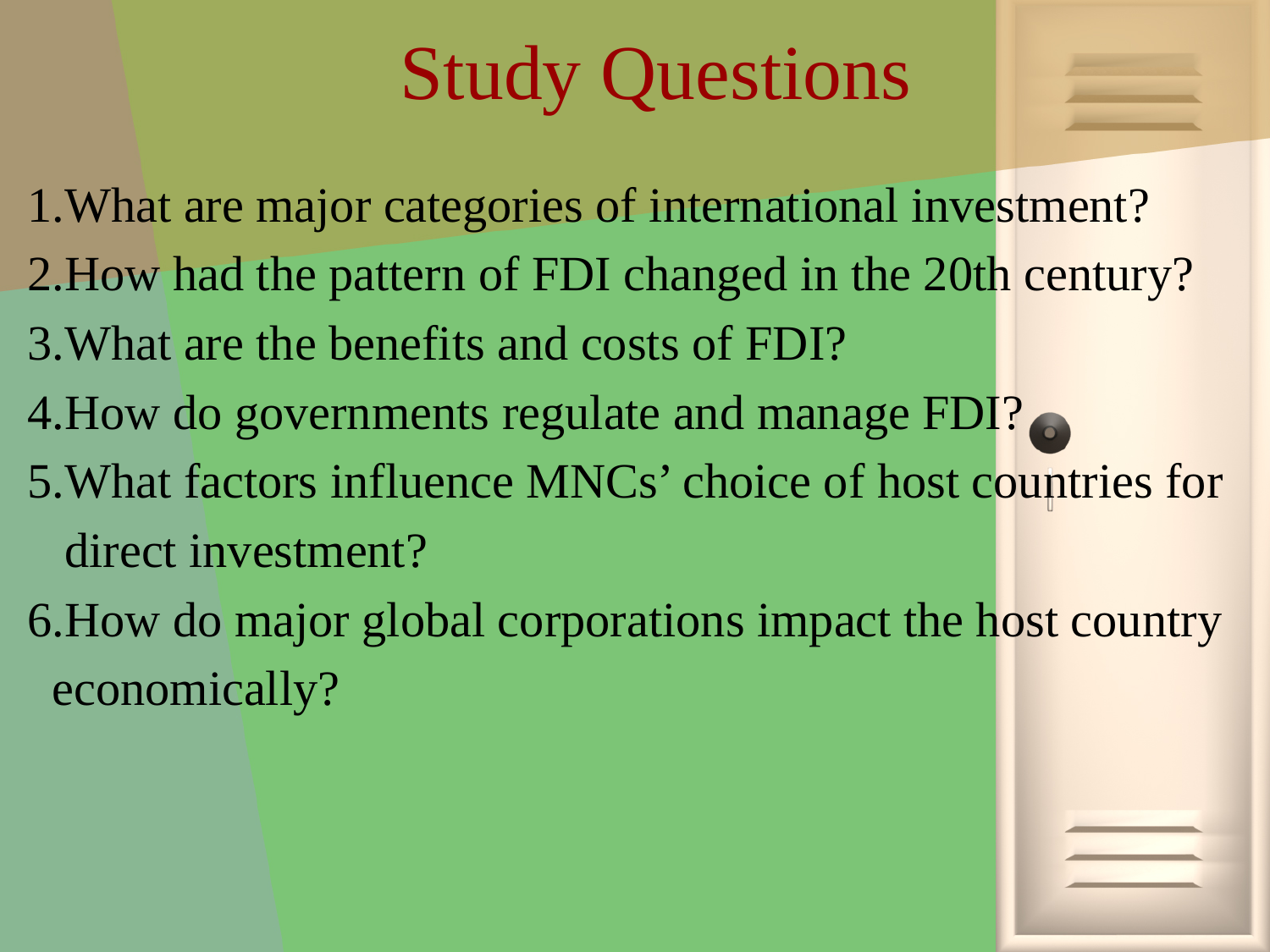

# Study Questions
1.What are major categories of international investment?
2.How had the pattern of FDI changed in the 20th century?
3.What are the benefits and costs of FDI?
4.How do governments regulate and manage FDI?
5.What factors influence MNCs’ choice of host countries for
   direct investment?
6.How do major global corporations impact the host country
  economically?